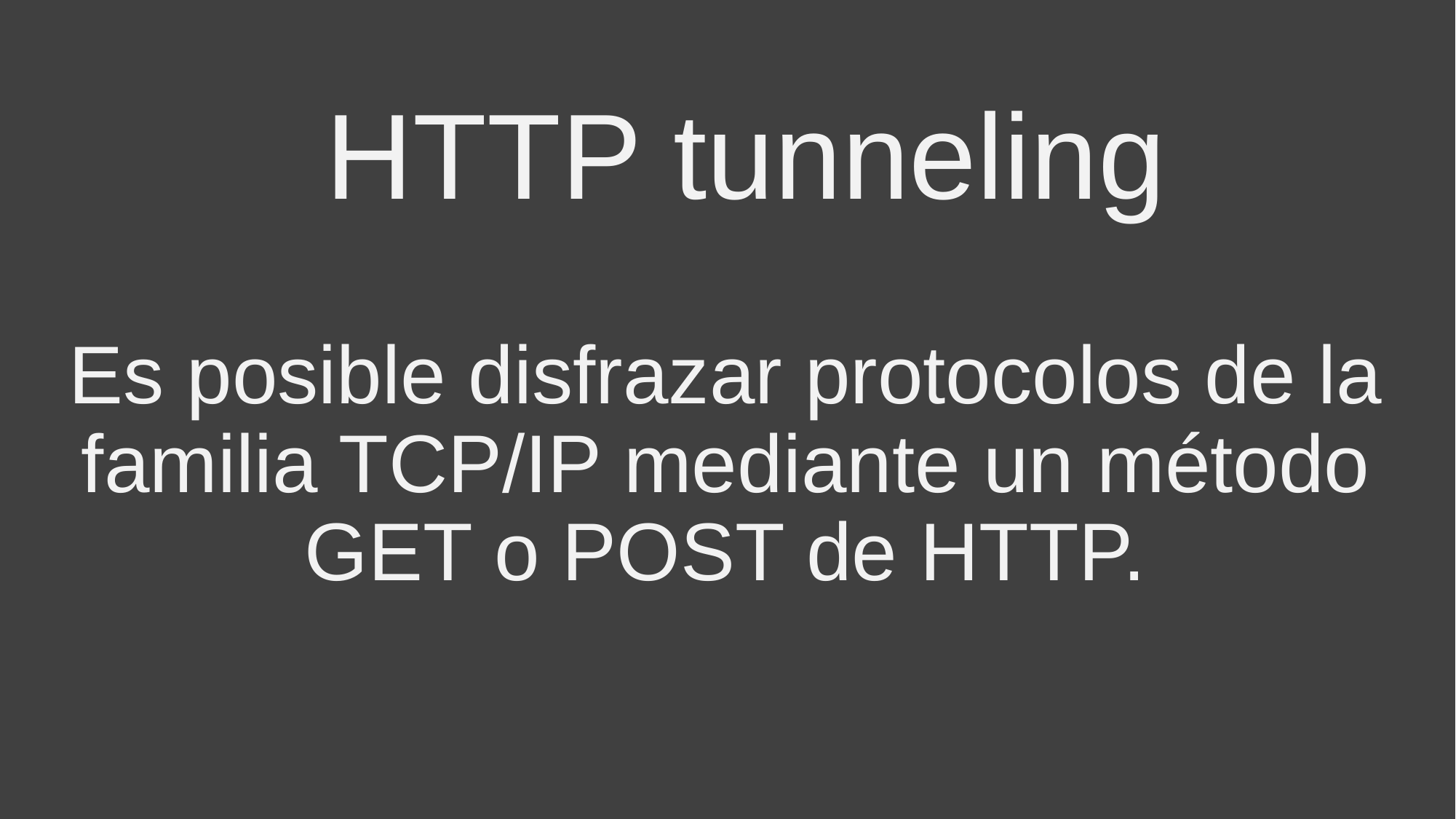

HTTP tunneling
Es posible disfrazar protocolos de la familia TCP/IP mediante un método GET o POST de HTTP.